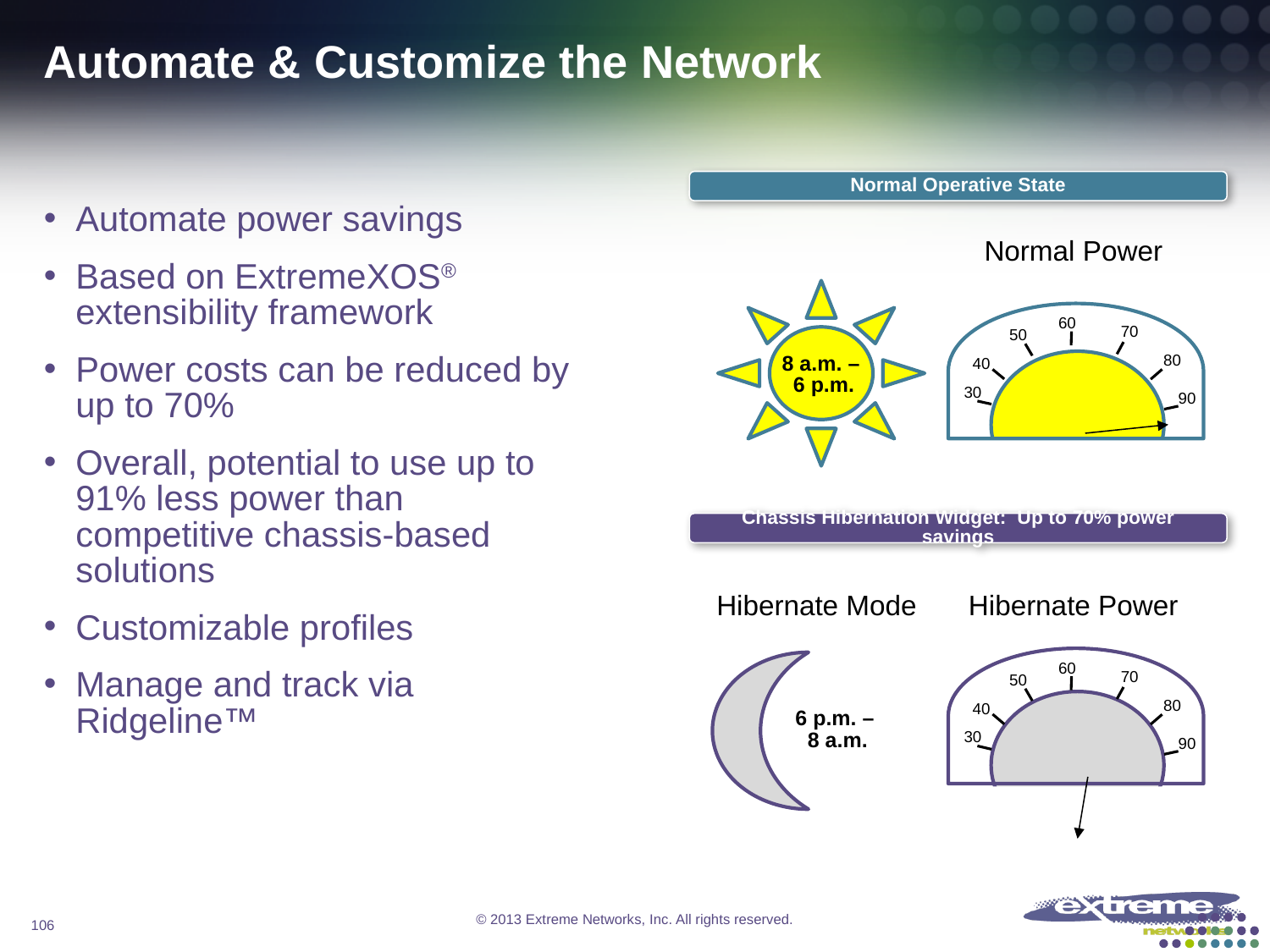

# Automate & Customize the Network

Automate power savings
Based on ExtremeXOS®
extensibility framework
Power costs can be reduced by up to 70%
Overall, potential to use up to 91% less power than competitive chassis-based solutions
Customizable profiles
Manage and track via Ridgeline™

Normal Operative State
Normal Power

60
70
50
80
40
30
90
8 a.m. –
6 p.m.

Chassis Hibernation Widget:  Up to 70% power savings
Hibernate Mode
Hibernate Power

60
70
50
80
40
30
90

6 p.m. –
 8 a.m.

106